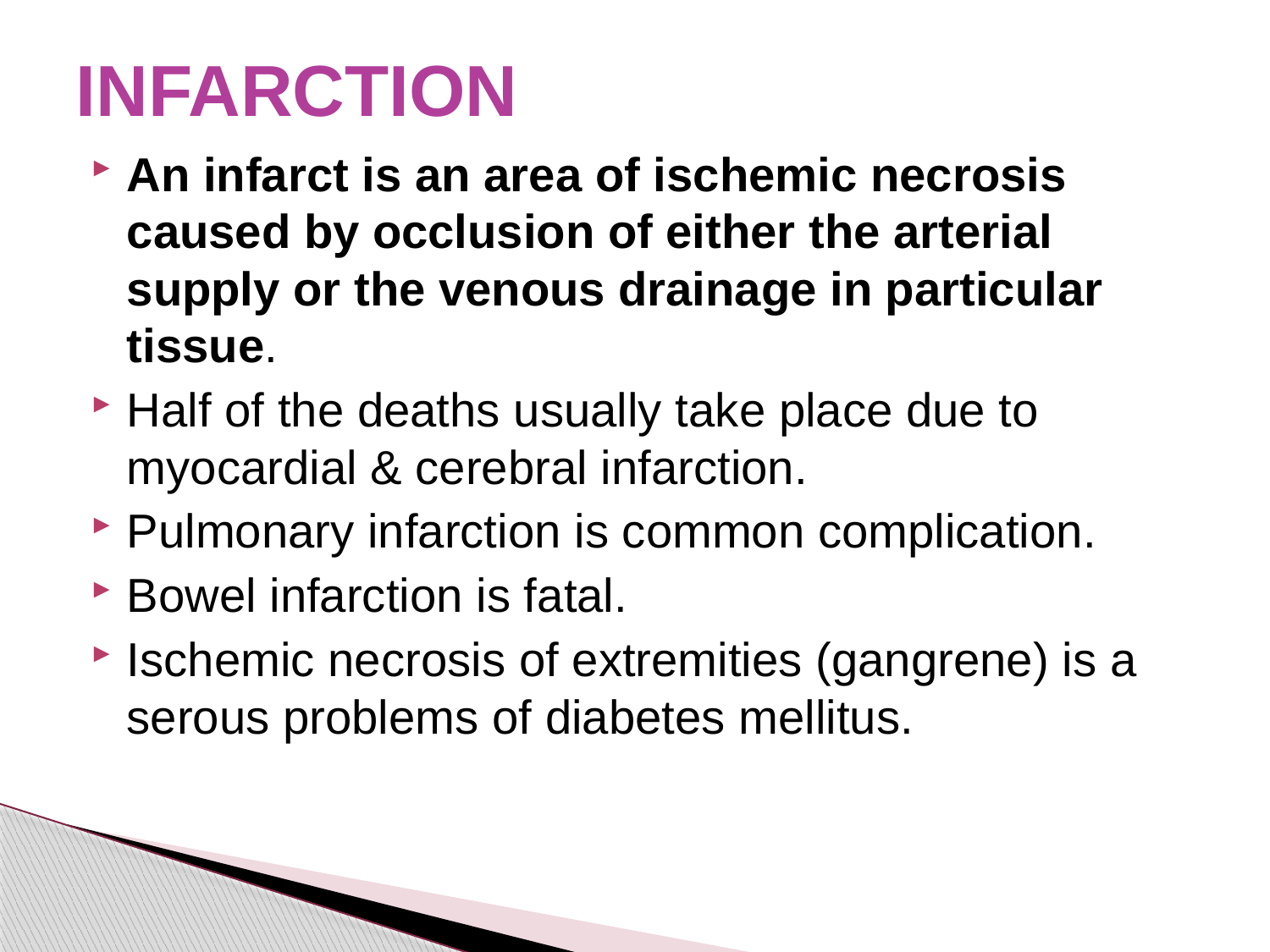

# INFARCTION
An infarct is an area of ischemic necrosis caused by occlusion of either the arterial supply or the venous drainage in particular tissue.
Half of the deaths usually take place due to myocardial & cerebral infarction.
Pulmonary infarction is common complication.
Bowel infarction is fatal.
Ischemic necrosis of extremities (gangrene) is a serous problems of diabetes mellitus.